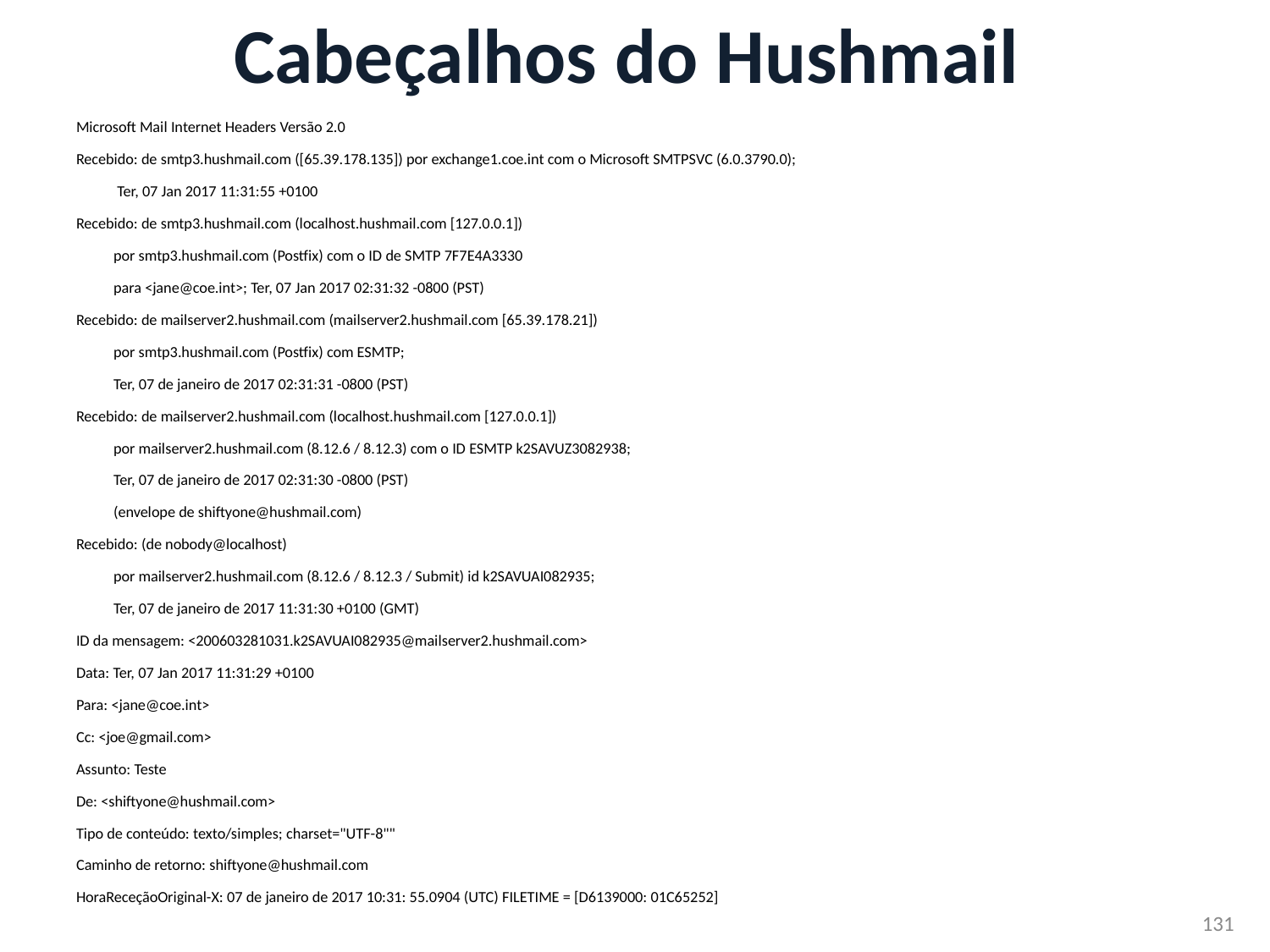

# Cabeçalhos do Hushmail
Microsoft Mail Internet Headers Versão 2.0

Recebido: de smtp3.hushmail.com ([65.39.178.135]) por exchange1.coe.int com o Microsoft SMTPSVC (6.0.3790.0);

	 Ter, 07 Jan 2017 11:31:55 +0100

Recebido: de smtp3.hushmail.com (localhost.hushmail.com [127.0.0.1])

	por smtp3.hushmail.com (Postfix) com o ID de SMTP 7F7E4A3330

	para <jane@coe.int>; Ter, 07 Jan 2017 02:31:32 -0800 (PST)

Recebido: de mailserver2.hushmail.com (mailserver2.hushmail.com [65.39.178.21])

	por smtp3.hushmail.com (Postfix) com ESMTP;

	Ter, 07 de janeiro de 2017 02:31:31 -0800 (PST)

Recebido: de mailserver2.hushmail.com (localhost.hushmail.com [127.0.0.1])

	por mailserver2.hushmail.com (8.12.6 / 8.12.3) com o ID ESMTP k2SAVUZ3082938;

	Ter, 07 de janeiro de 2017 02:31:30 -0800 (PST)

	(envelope de shiftyone@hushmail.com)

Recebido: (de nobody@localhost)

	por mailserver2.hushmail.com (8.12.6 / 8.12.3 / Submit) id k2SAVUAI082935;

	Ter, 07 de janeiro de 2017 11:31:30 +0100 (GMT)

ID da mensagem: <200603281031.k2SAVUAI082935@mailserver2.hushmail.com>

Data: Ter, 07 Jan 2017 11:31:29 +0100

Para: <jane@coe.int>

Cc: <joe@gmail.com>

Assunto: Teste

De: <shiftyone@hushmail.com>

Tipo de conteúdo: texto/simples; charset="UTF-8""

Caminho de retorno: shiftyone@hushmail.com

HoraReceçãoOriginal-X: 07 de janeiro de 2017 10:31: 55.0904 (UTC) FILETIME = [D6139000: 01C65252]
131